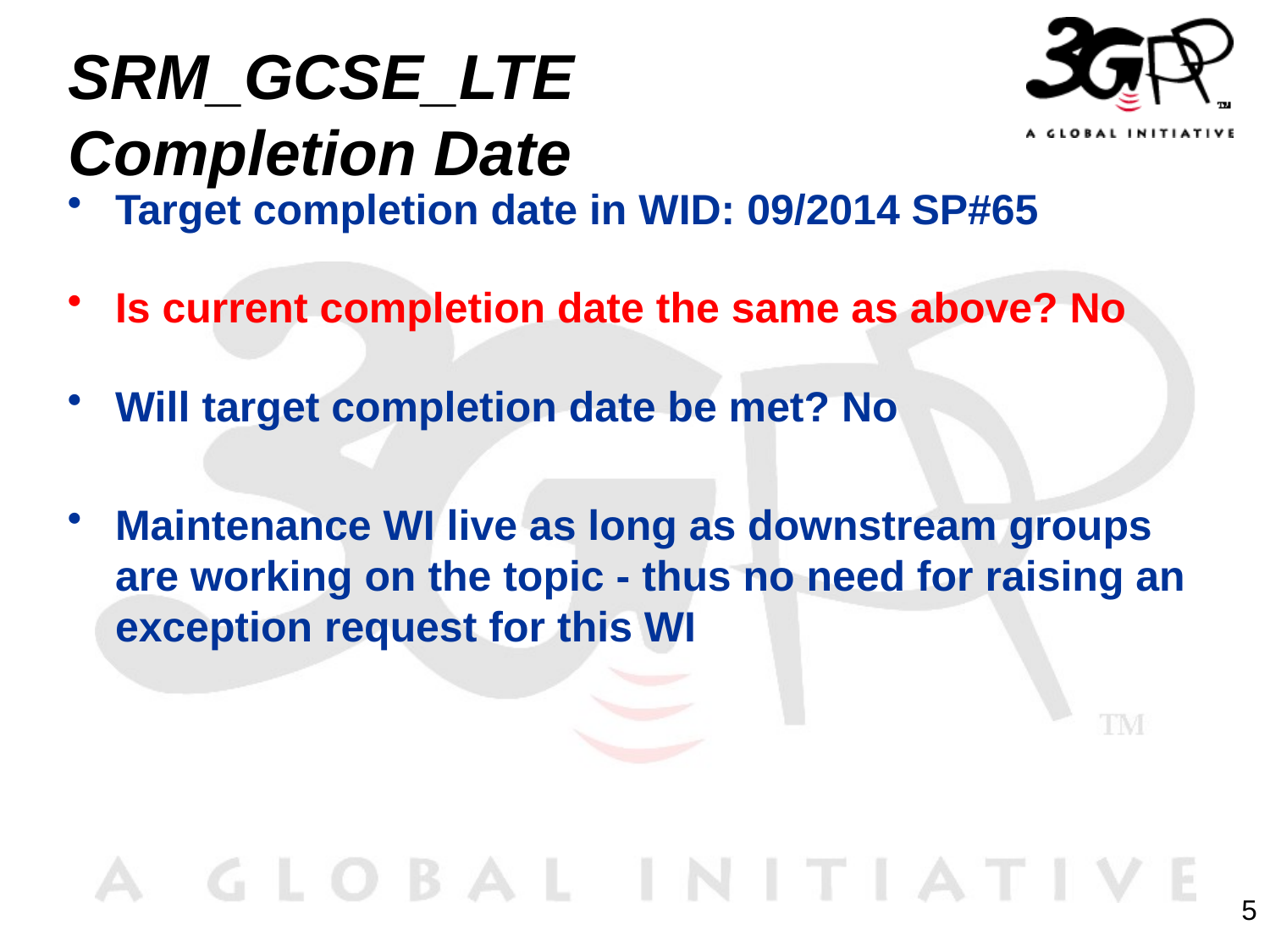

# SRM_GCSE_LTE Completion Date
Target completion date in WID: 09/2014 SP#65

Is current completion date the same as above? No

Will target completion date be met? No

Maintenance WI live as long as downstream groups are working on the topic - thus no need for raising an exception request for this WI
5